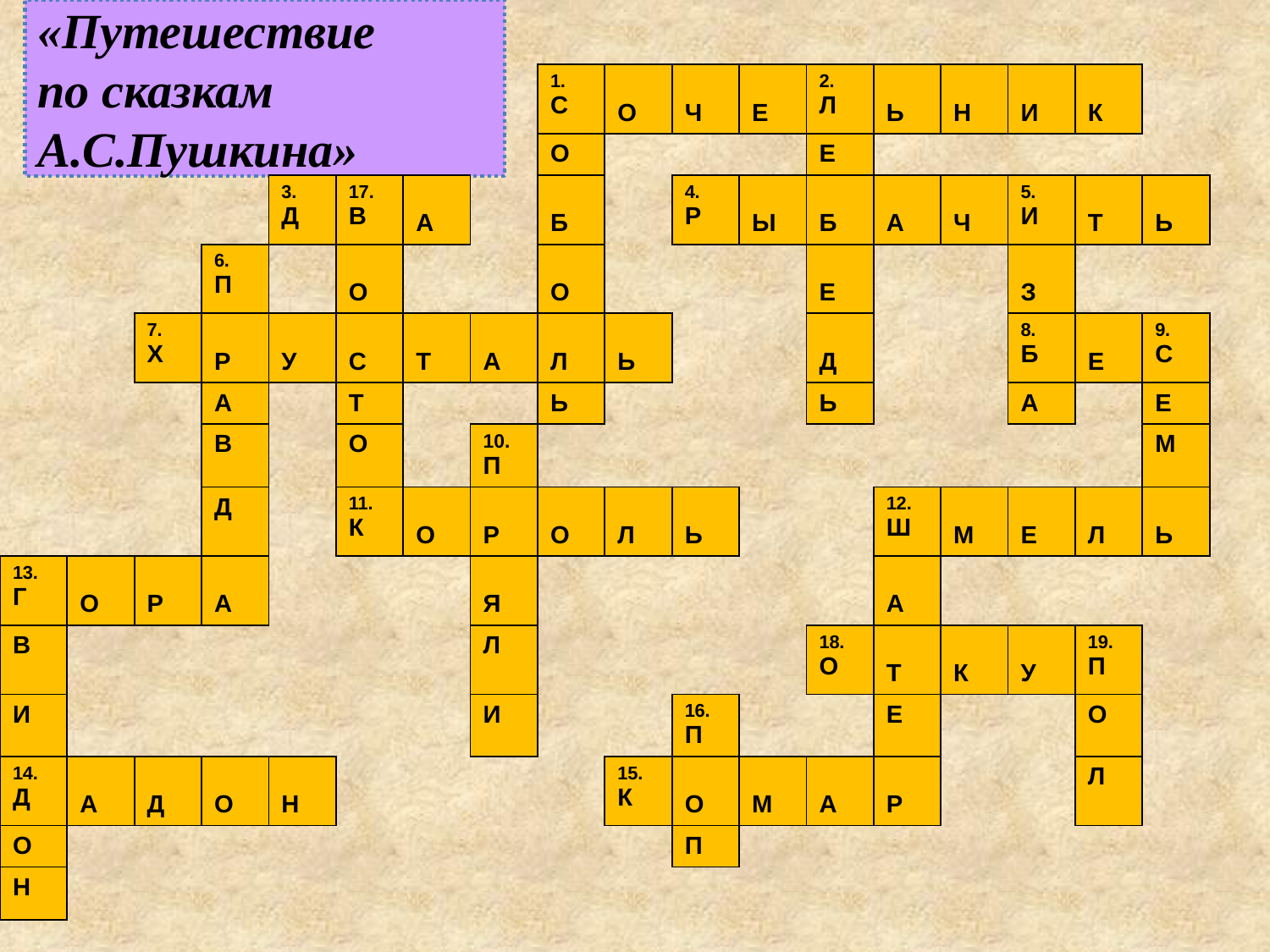

# «Путешествие по сказкам А.С.Пушкина»
|  |  |  |  |  |  |  |  | 1. С | О | Ч | Е | 2. Л | Ь | Н | И | К |  |
| --- | --- | --- | --- | --- | --- | --- | --- | --- | --- | --- | --- | --- | --- | --- | --- | --- | --- |
|  |  |  |  |  |  |  |  | О |  |  |  | Е |  |  |  |  |  |
|  |  |  |  | 3. Д | 17. В | А |  | Б |  | 4. Р | Ы | Б | А | Ч | 5. И | Т | Ь |
|  |  |  | 6. П |  | О |  |  | О |  |  |  | Е |  |  | З |  |  |
|  |  | 7. Х | Р | У | С | Т | А | Л | Ь |  |  | Д |  |  | 8. Б | Е | 9. С |
|  |  |  | А |  | Т |  |  | Ь |  |  |  | Ь |  |  | А |  | Е |
|  |  |  | В |  | О |  | 10. П |  |  |  |  |  |  |  |  |  | М |
|  |  |  | Д |  | 11. К | О | Р | О | Л | Ь |  |  | 12. Ш | М | Е | Л | Ь |
| 13. Г | О | Р | А |  |  |  | Я |  |  |  |  |  | А |  |  |  |  |
| В |  |  |  |  |  |  | Л |  |  |  |  | 18. О | Т | К | У | 19. П |  |
| И |  |  |  |  |  |  | И |  |  | 16. П |  |  | Е |  |  | О |  |
| 14. Д | А | Д | О | Н |  |  |  |  | 15. К | О | М | А | Р |  |  | Л |  |
| О |  |  |  |  |  |  |  |  |  | П |  |  |  |  |  |  |  |
| Н |  |  |  |  |  |  |  |  |  |  |  |  |  |  |  |  |  |